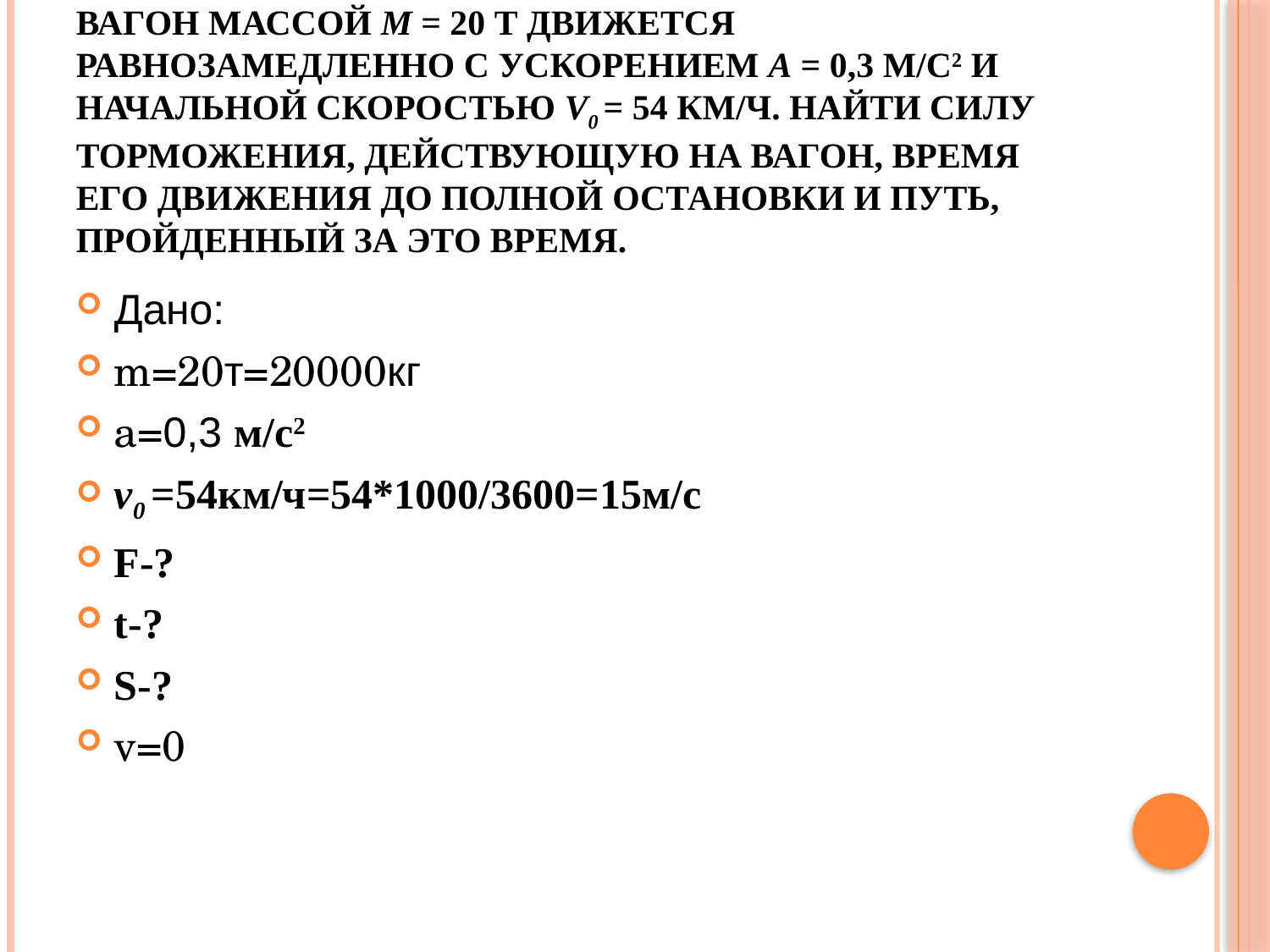

# Вагон массой m = 20 т движется равнозамедленно с ускорением а = 0,3 м/с2 и начальной скоростью v0 = 54 км/ч. Найти силу торможения, действующую на вагон, время его движения до полной остановки и путь, пройденный за это время.
Дано:
m=20т=20000кг
a=0,3 м/с2
v0 =54км/ч=54*1000/3600=15м/с
F-?
t-?
S-?
v=0